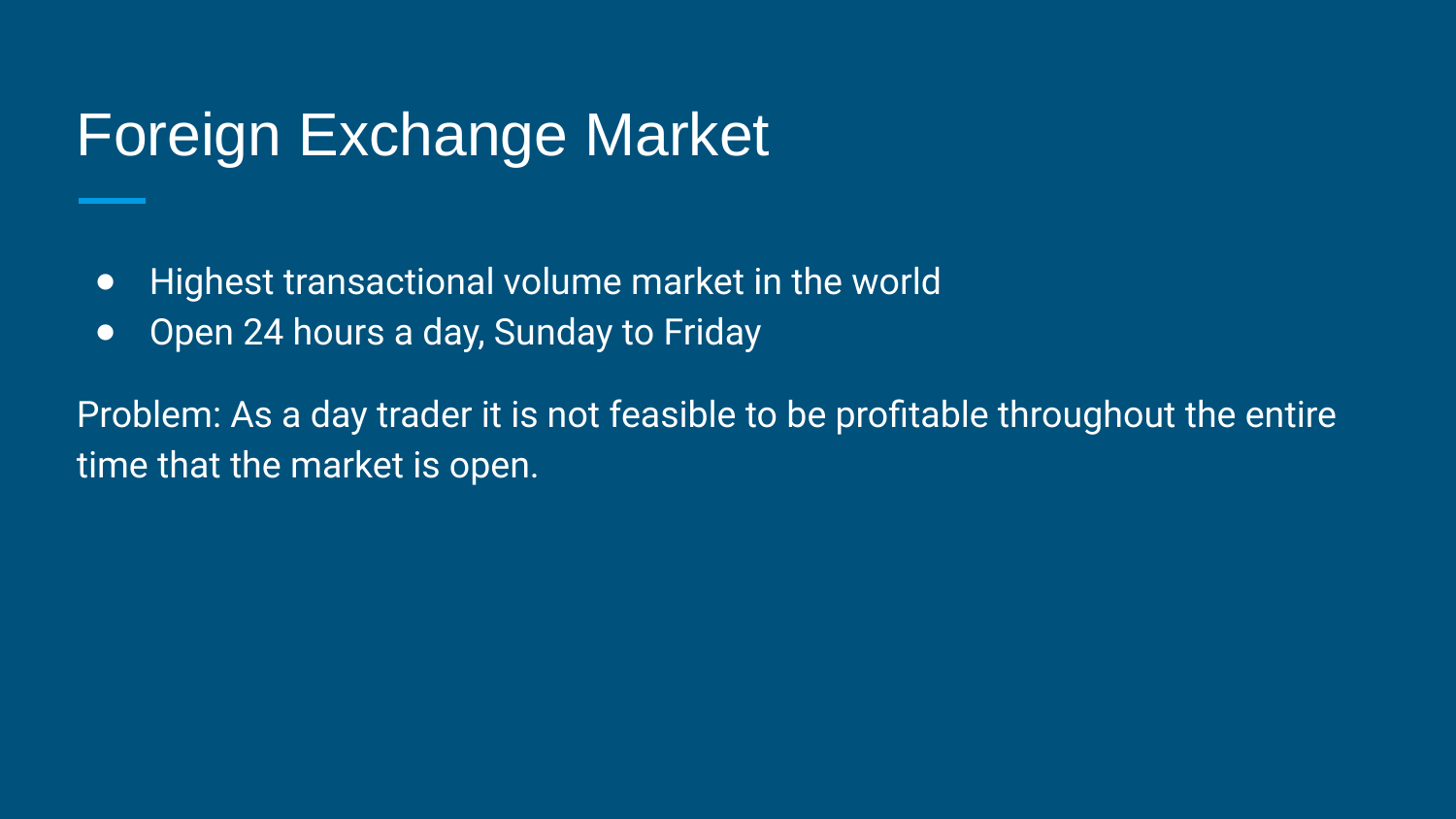

# Foreign Exchange Market
Highest transactional volume market in the world
Open 24 hours a day, Sunday to Friday
Problem: As a day trader it is not feasible to be profitable throughout the entire time that the market is open.